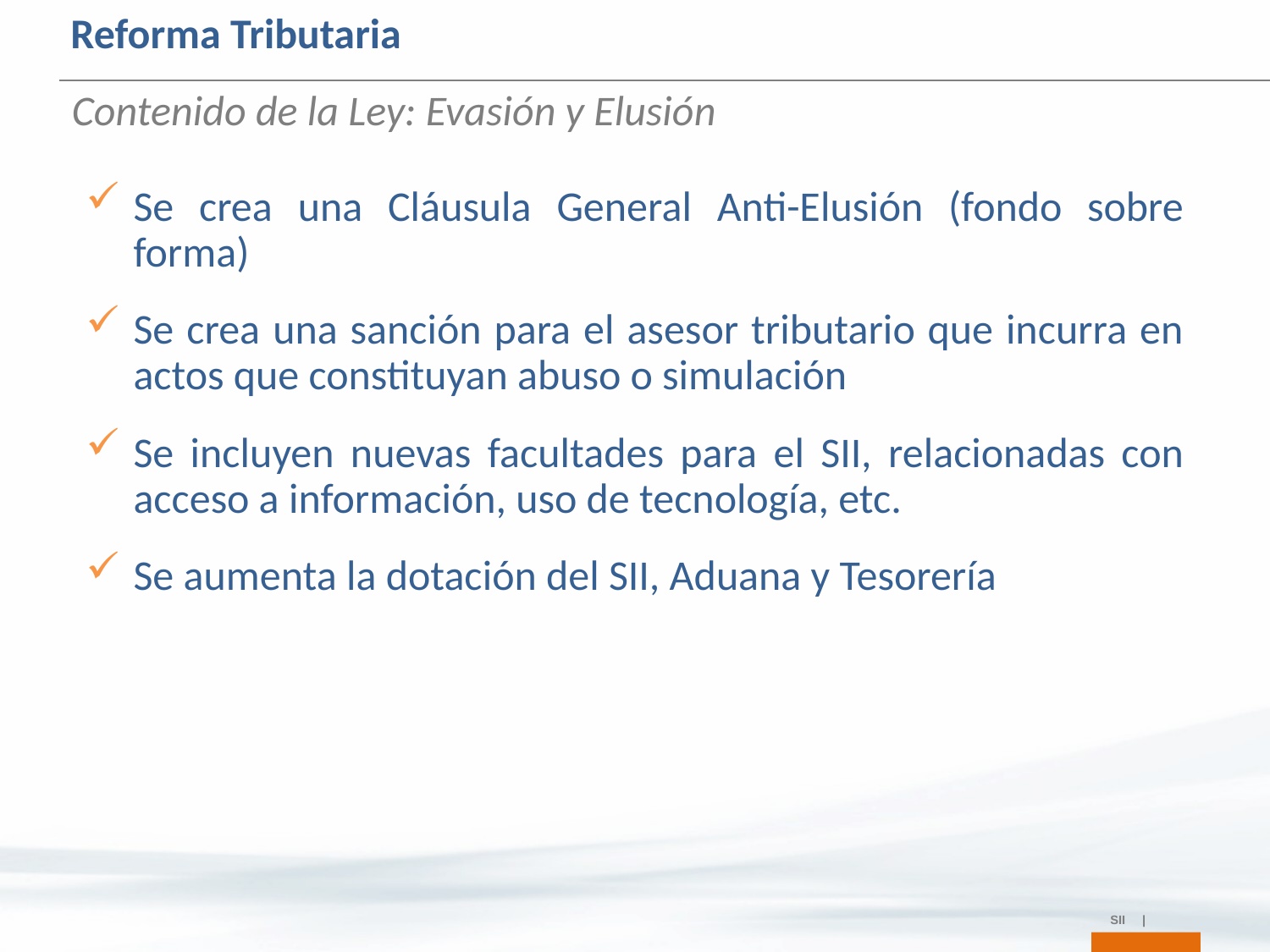

Reforma Tributaria
Contenido de la Ley: Evasión y Elusión

Se crea una Cláusula General Anti-Elusión (fondo sobre forma)
Se crea una sanción para el asesor tributario que incurra en actos que constituyan abuso o simulación
Se incluyen nuevas facultades para el SII, relacionadas con acceso a información, uso de tecnología, etc.
Se aumenta la dotación del SII, Aduana y Tesorería
SII     |